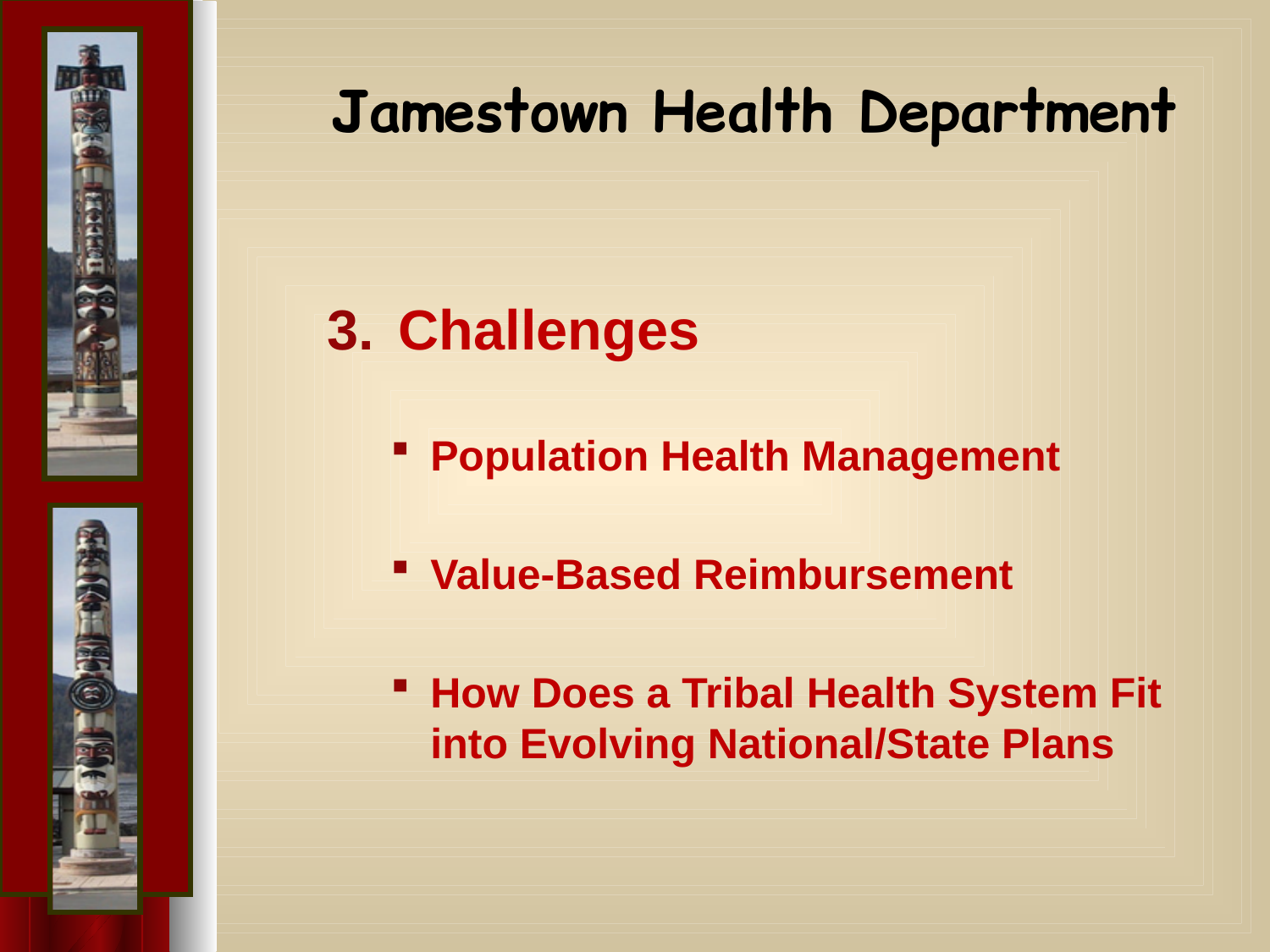

# Jamestown Health Department

Challenges

Population Health Management

Value-Based Reimbursement

How Does a Tribal Health System Fit into Evolving National/State Plans